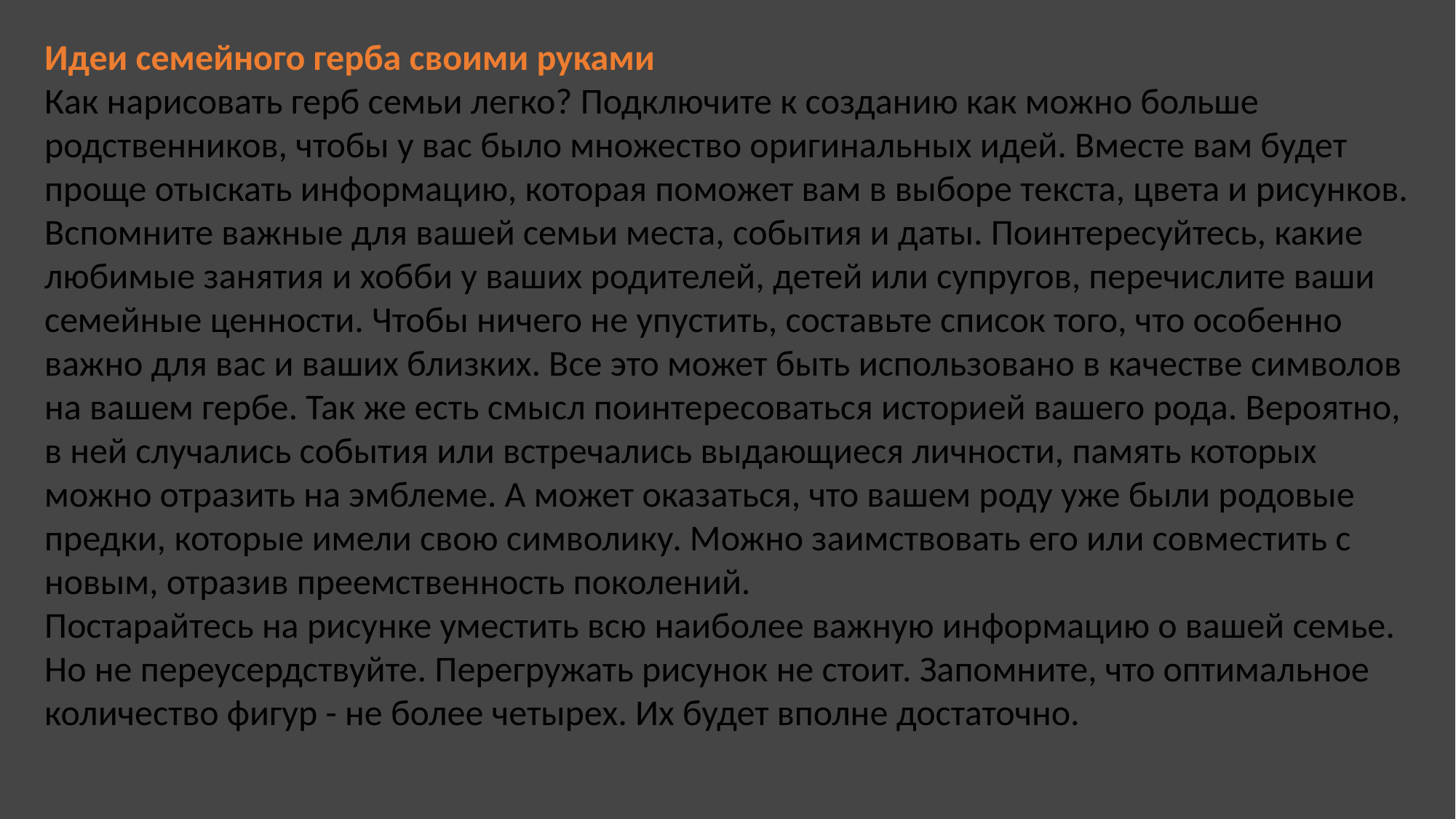

Идеи семейного герба своими руками
Как нарисовать герб семьи легко? Подключите к созданию как можно больше родственников, чтобы у вас было множество оригинальных идей. Вместе вам будет проще отыскать информацию, которая поможет вам в выборе текста, цвета и рисунков. Вспомните важные для вашей семьи места, события и даты. Поинтересуйтесь, какие любимые занятия и хобби у ваших родителей, детей или супругов, перечислите ваши семейные ценности. Чтобы ничего не упустить, составьте список того, что особенно важно для вас и ваших близких. Все это может быть использовано в качестве символов на вашем гербе. Так же есть смысл поинтересоваться историей вашего рода. Вероятно, в ней случались события или встречались выдающиеся личности, память которых можно отразить на эмблеме. А может оказаться, что вашем роду уже были родовые предки, которые имели свою символику. Можно заимствовать его или совместить с новым, отразив преемственность поколений.
Постарайтесь на рисунке уместить всю наиболее важную информацию о вашей семье. Но не переусердствуйте. Перегружать рисунок не стоит. Запомните, что оптимальное количество фигур - не более четырех. Их будет вполне достаточно.